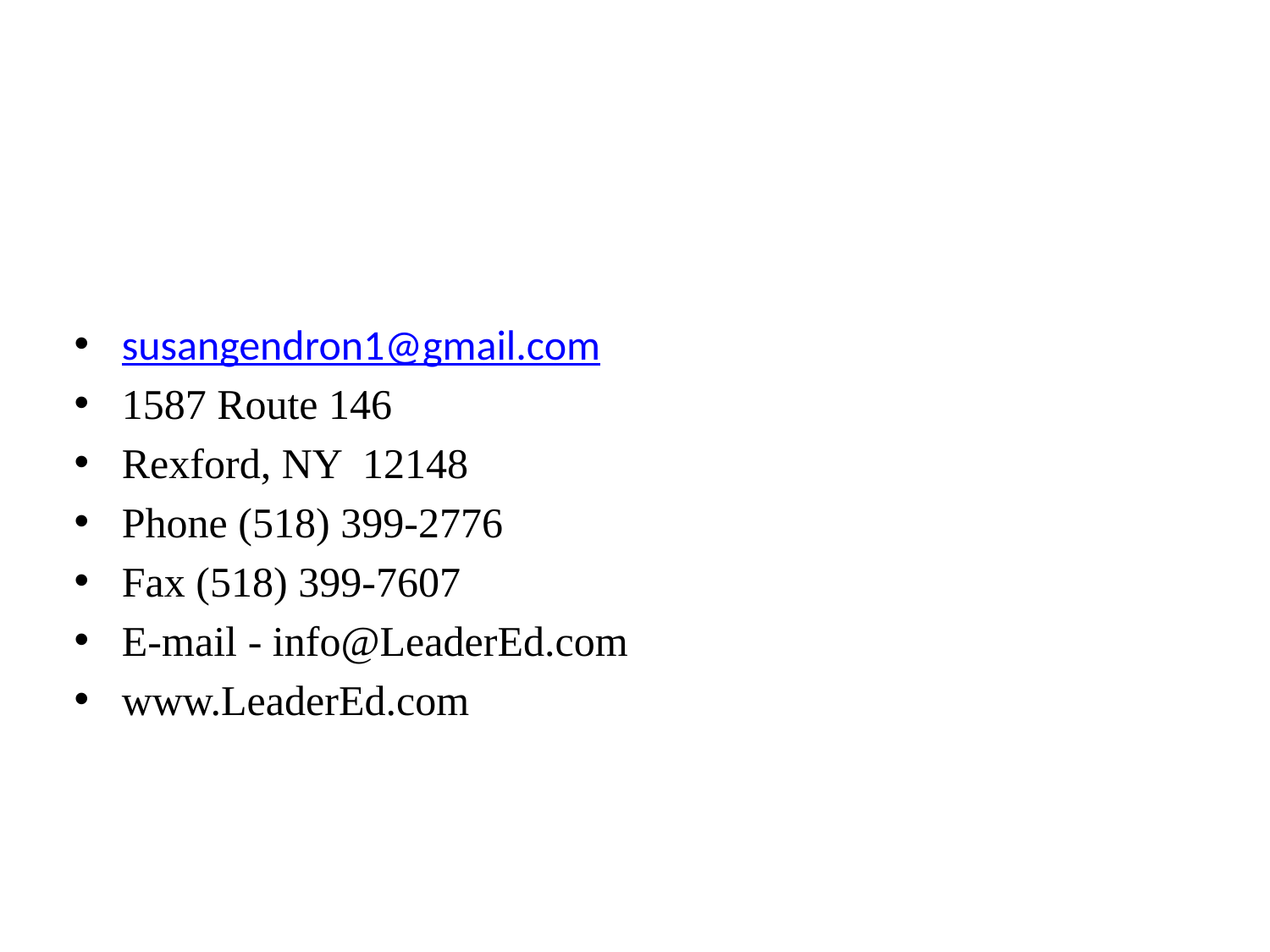

susangendron1@gmail.com
1587 Route 146
Rexford, NY  12148
Phone (518) 399-2776
Fax (518) 399-7607
E-mail - info@LeaderEd.com
www.LeaderEd.com